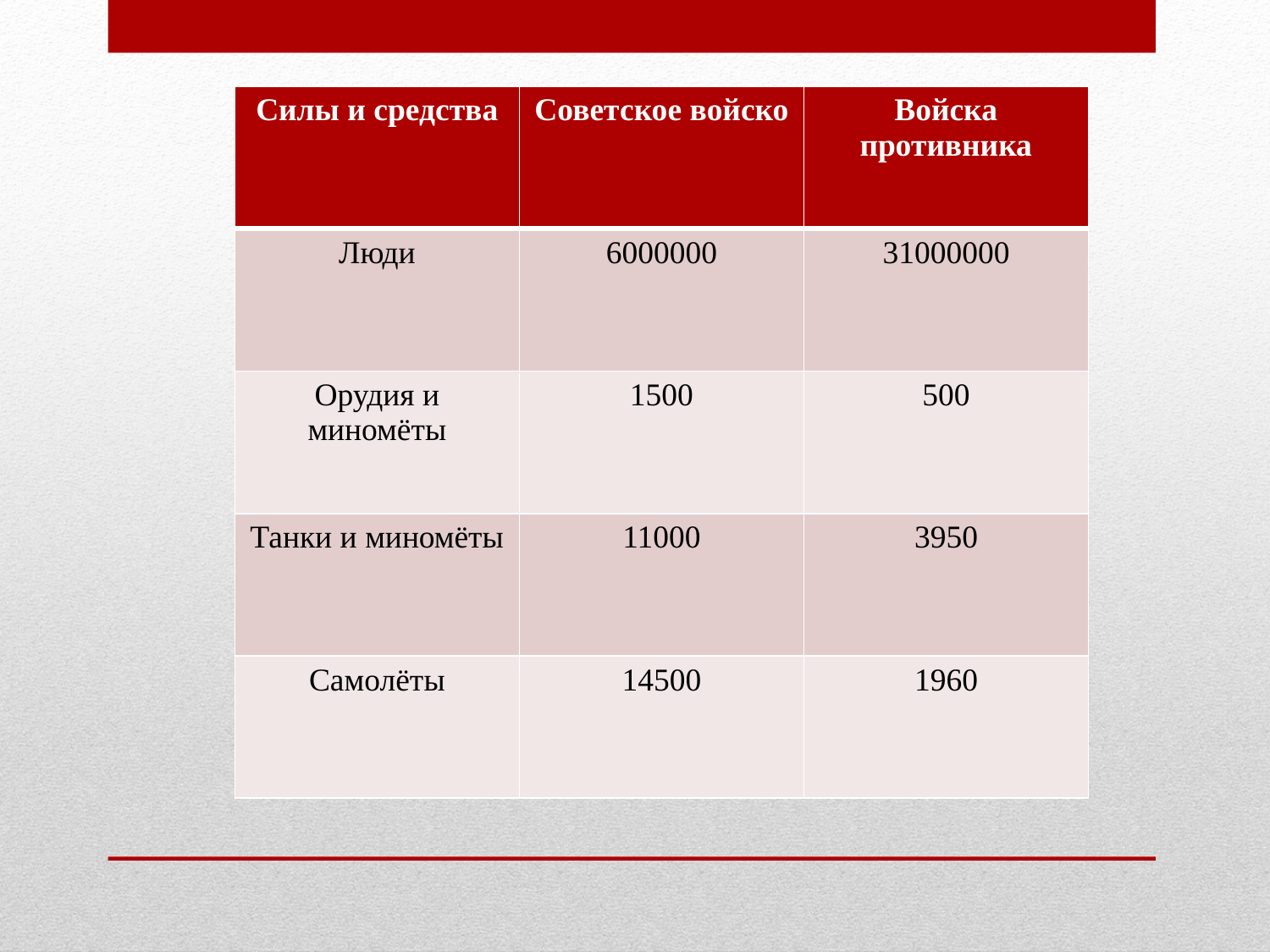

| Силы и средства | Советское войско | Войска противника |
| --- | --- | --- |
| Люди | 6000000 | 31000000 |
| Орудия и миномёты | 1500 | 500 |
| Танки и миномёты | 11000 | 3950 |
| Самолёты | 14500 | 1960 |